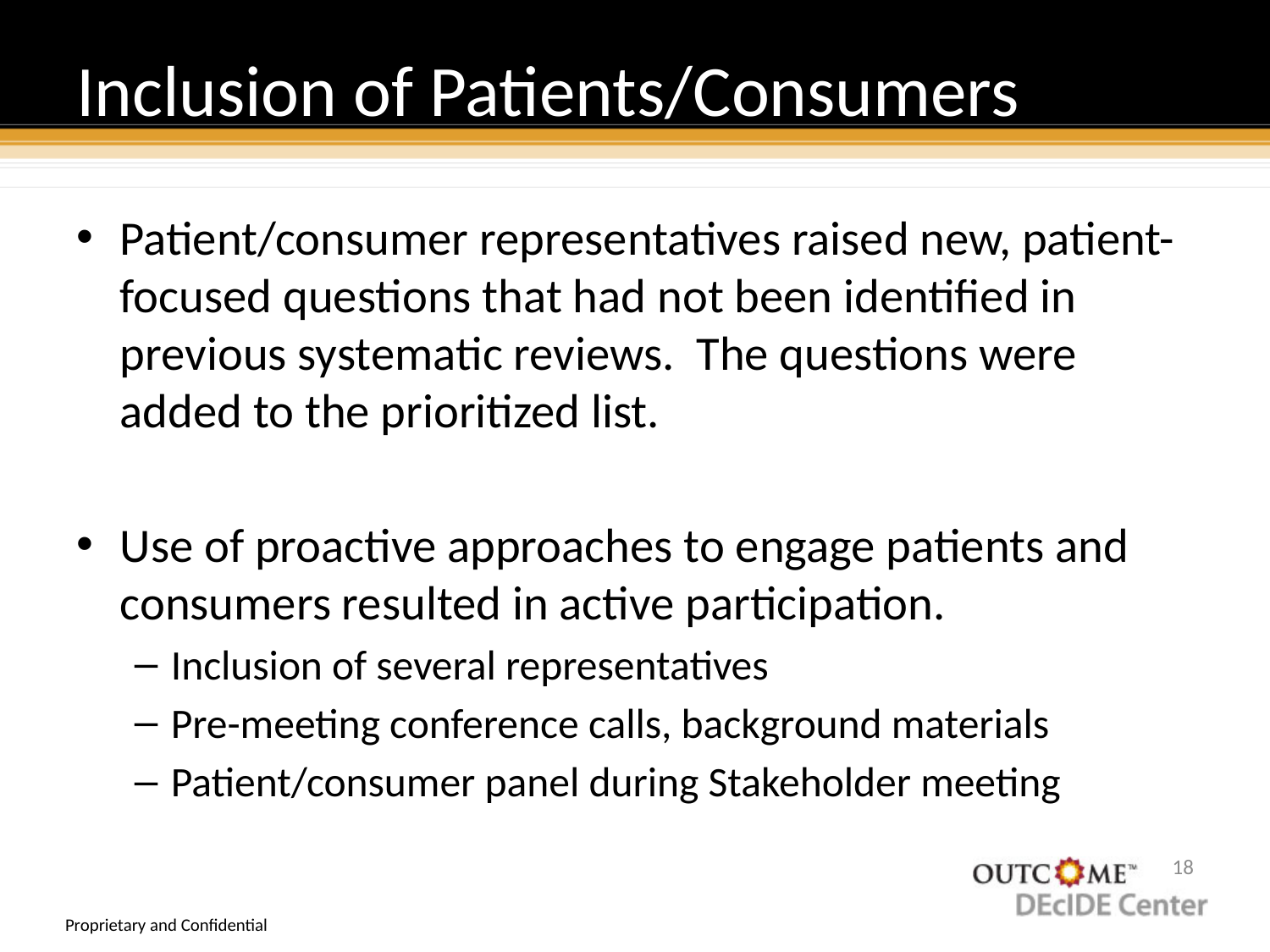

# Inclusion of Patients/Consumers
Patient/consumer representatives raised new, patient-focused questions that had not been identified in previous systematic reviews.  The questions were added to the prioritized list.

Use of proactive approaches to engage patients and consumers resulted in active participation.
Inclusion of several representatives
Pre-meeting conference calls, background materials
Patient/consumer panel during Stakeholder meeting

18